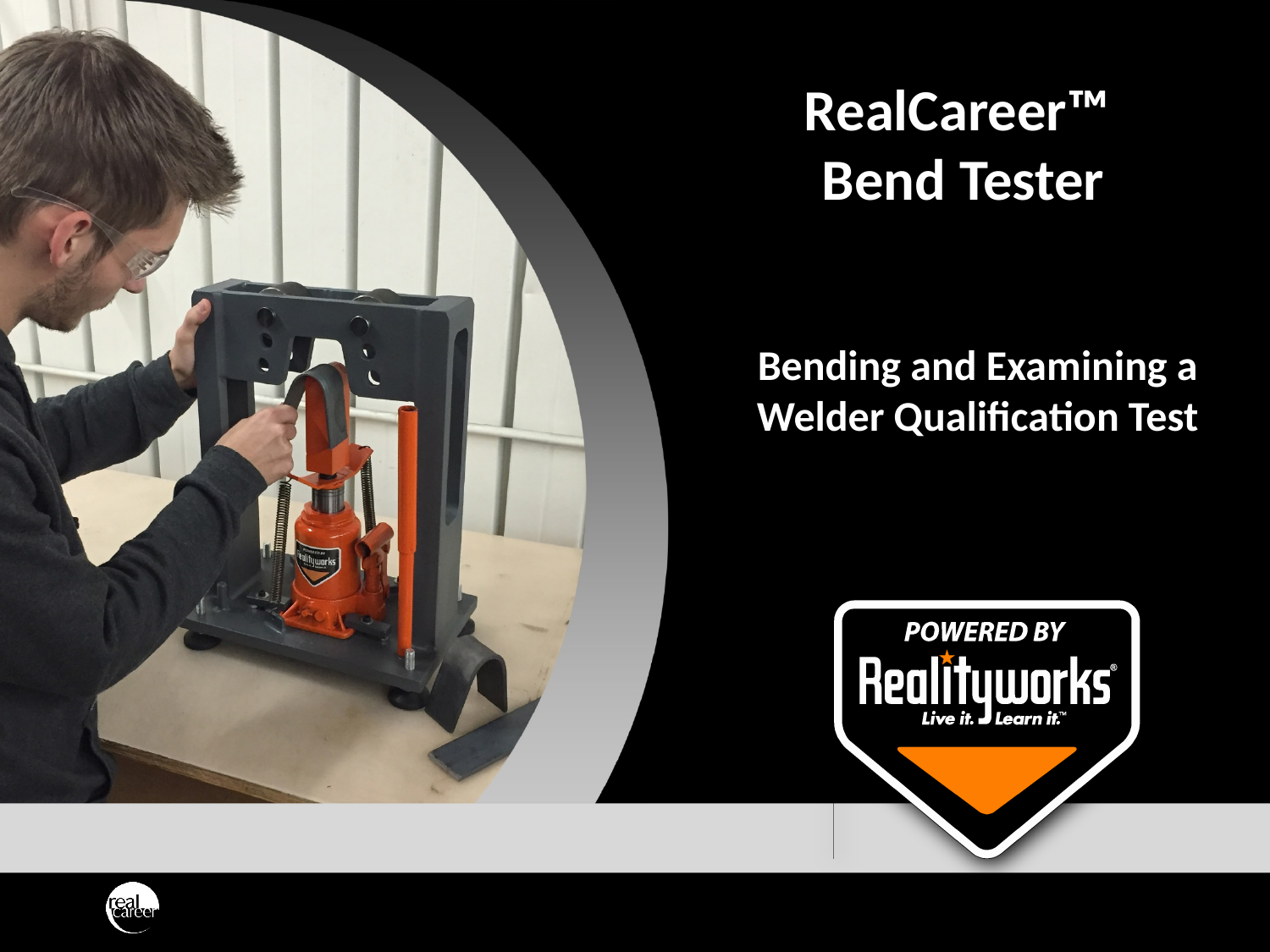

Bending and Examining a Welder Qualification Test